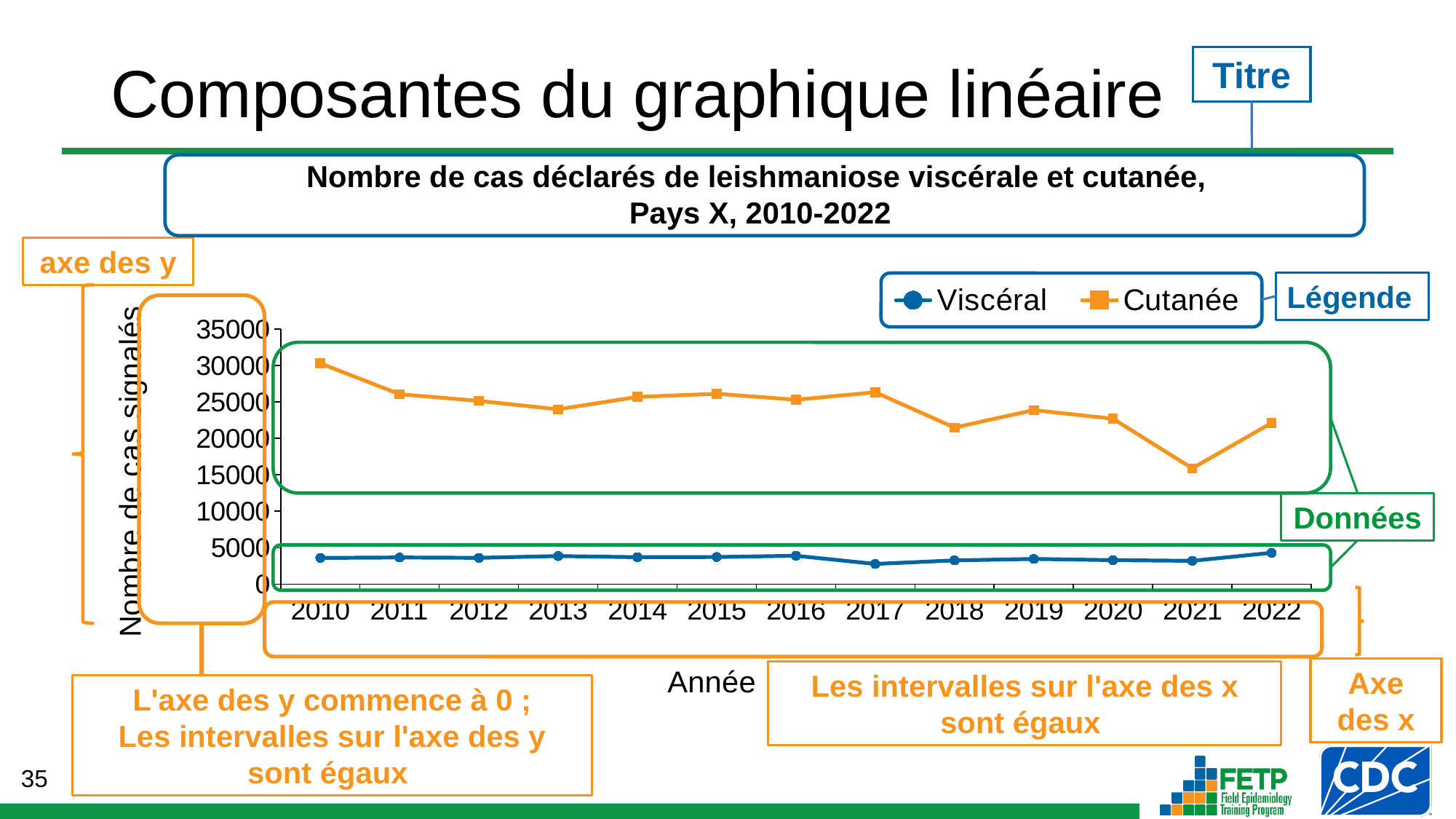

Titre
# Composantes du graphique linéaire

Nombre de cas déclarés de leishmaniose viscérale et cutanée,
Pays X, 2010-2022

axe des y

### Chart

| Category | Viscéral | Cutanée |
|---|---|---|
| 2010 | 3597.0 | 26685.0 |
| 2011 | 3651.0 | 22397.0 |
| 2012 | 3604.0 | 21530.0 |
| 2013 | 3852.0 | 20123.0 |
| 2014 | 3693.0 | 21989.0 |
| 2015 | 3716.0 | 22397.0 |
| 2016 | 3894.0 | 21395.0 |
| 2017 | 2770.0 | 23547.0 |
| 2018 | 3253.0 | 18226.0 |
| 2019 | 3453.0 | 20418.0 |
| 2020 | 3289.0 | 19395.0 |
| 2021 | 3200.0 | 12690.0 |
| 2022 | 4297.0 | 17809.0 |
Légende

Données

Axe des x
Les intervalles sur l'axe des x sont égaux
L'axe des y commence à 0 ;
Les intervalles sur l'axe des y sont égaux